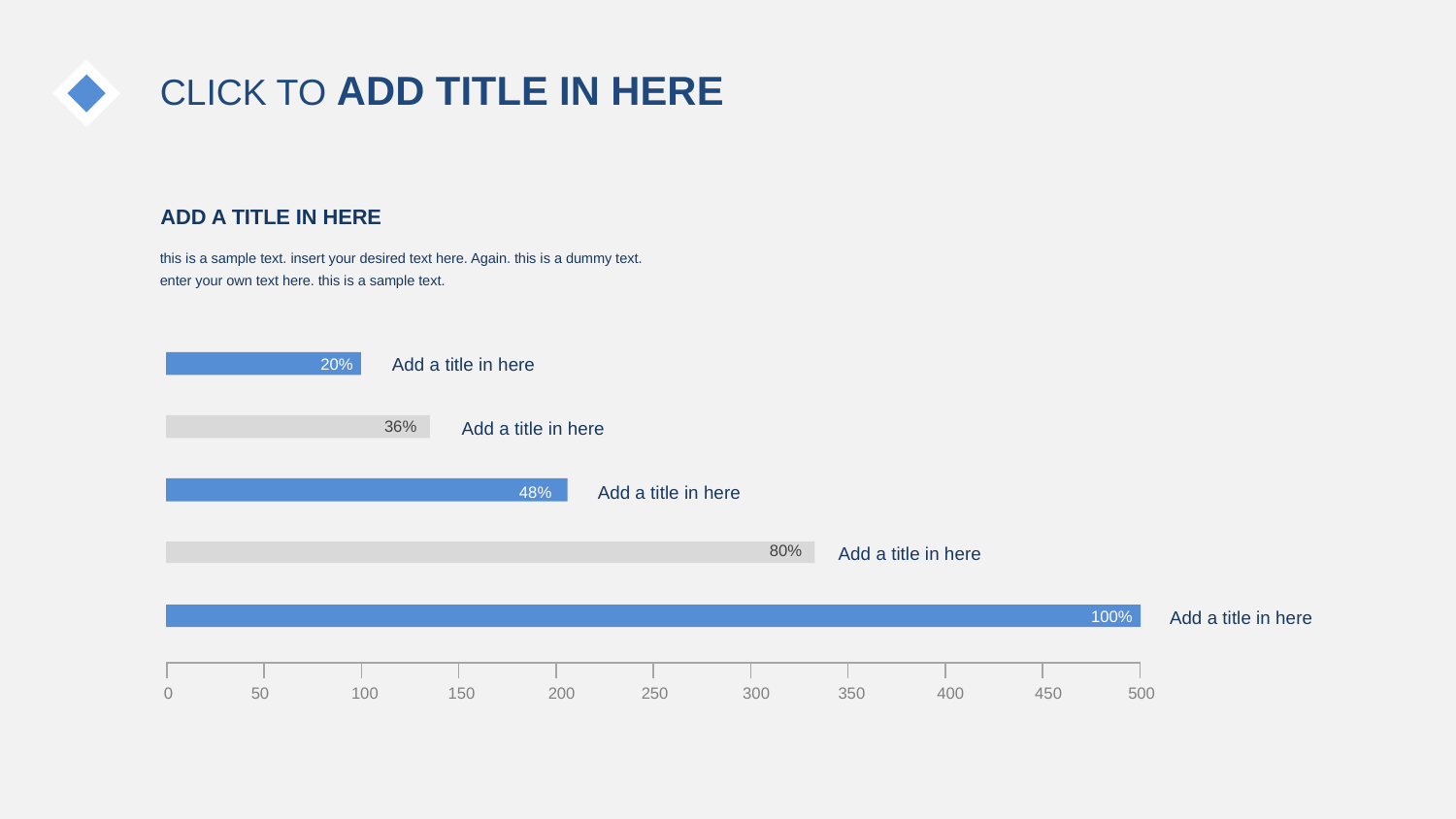

ADD A TITLE IN HERE
this is a sample text. insert your desired text here. Again. this is a dummy text. enter your own text here. this is a sample text.
Add a title in here
20%

Add a title in here
36%

Add a title in here
48%

Add a title in here
80%

Add a title in here
100%

0
50
100
150
200
250
300
350
400
450
500